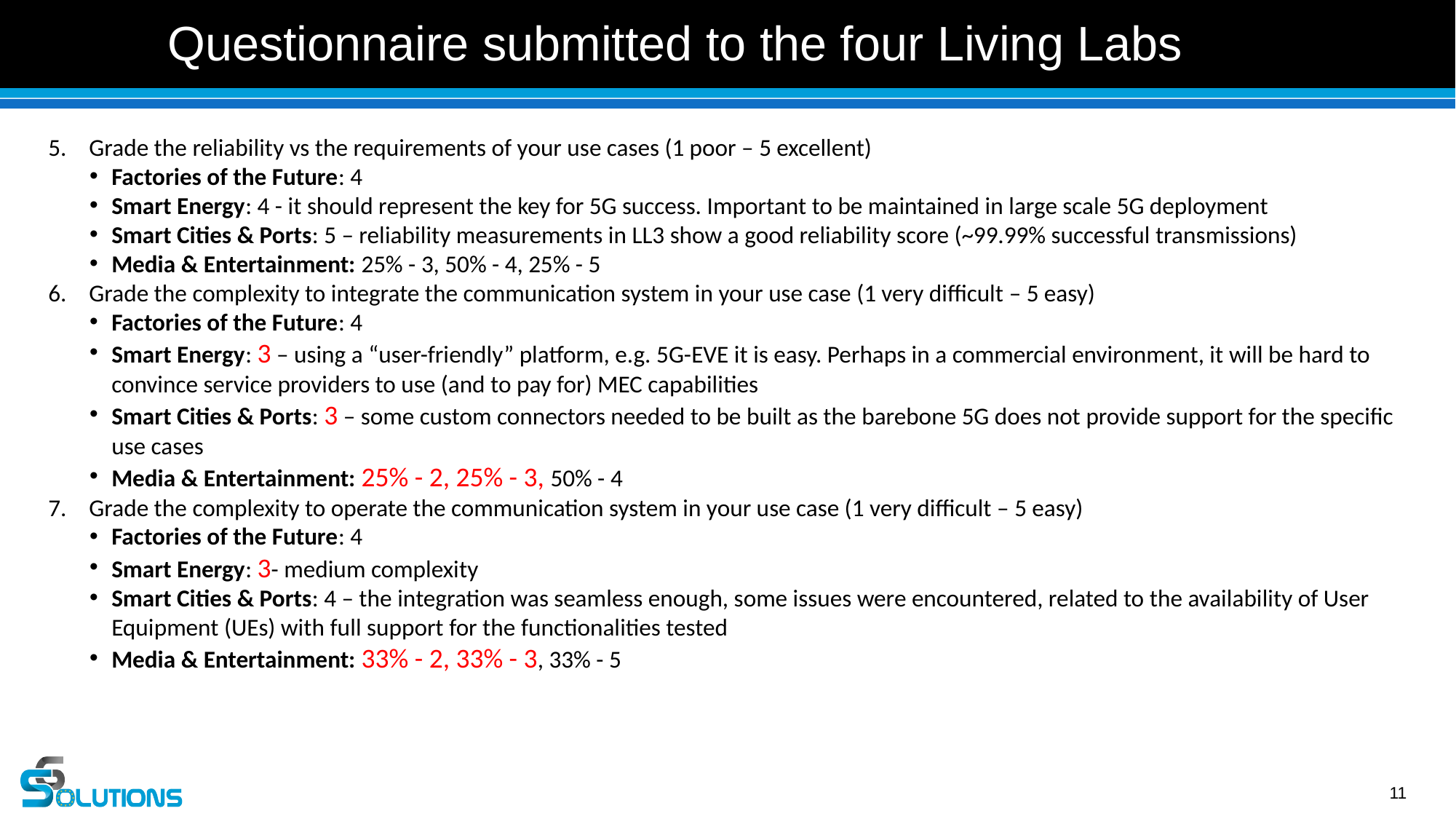

# Questionnaire submitted to the four Living Labs
Grade the reliability vs the requirements of your use cases (1 poor – 5 excellent)
Factories of the Future: 4
Smart Energy: 4 - it should represent the key for 5G success. Important to be maintained in large scale 5G deployment
Smart Cities & Ports: 5 – reliability measurements in LL3 show a good reliability score (~99.99% successful transmissions)
Media & Entertainment: 25% - 3, 50% - 4, 25% - 5
Grade the complexity to integrate the communication system in your use case (1 very difficult – 5 easy)
Factories of the Future: 4
Smart Energy: 3 – using a “user-friendly” platform, e.g. 5G-EVE it is easy. Perhaps in a commercial environment, it will be hard to convince service providers to use (and to pay for) MEC capabilities
Smart Cities & Ports: 3 – some custom connectors needed to be built as the barebone 5G does not provide support for the specific use cases
Media & Entertainment: 25% - 2, 25% - 3, 50% - 4
Grade the complexity to operate the communication system in your use case (1 very difficult – 5 easy)
Factories of the Future: 4
Smart Energy: 3- medium complexity
Smart Cities & Ports: 4 – the integration was seamless enough, some issues were encountered, related to the availability of User Equipment (UEs) with full support for the functionalities tested
Media & Entertainment: 33% - 2, 33% - 3, 33% - 5
11